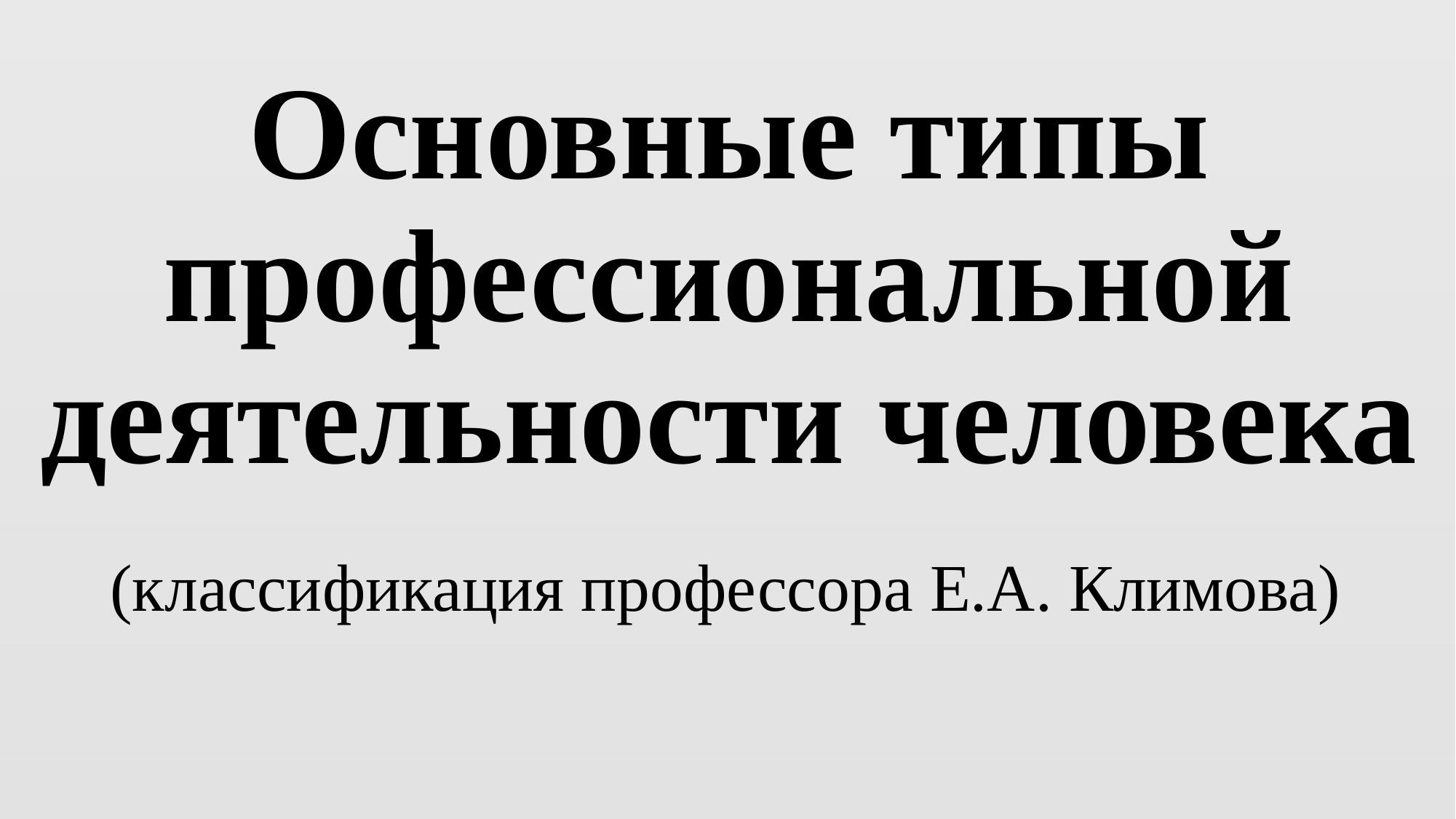

# Основные типы профессиональной деятельности человека
(классификация профессора Е.А. Климова)